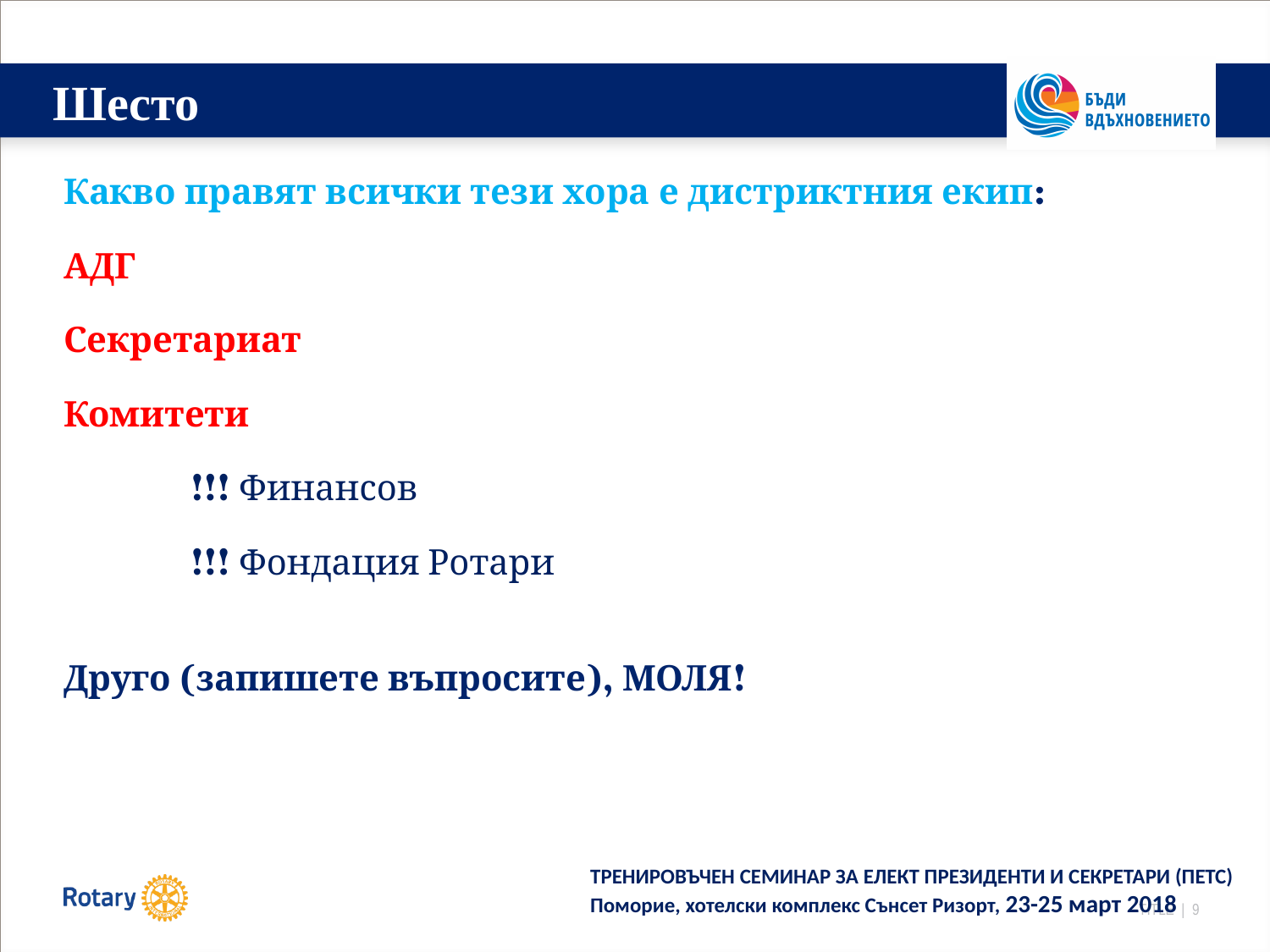

# Шесто
Какво правят всички тези хора е дистриктния екип:
АДГ
Секретариат
Комитети
	!!! Финансов
	!!! Фондация Ротари
Друго (запишете въпросите), МОЛЯ!